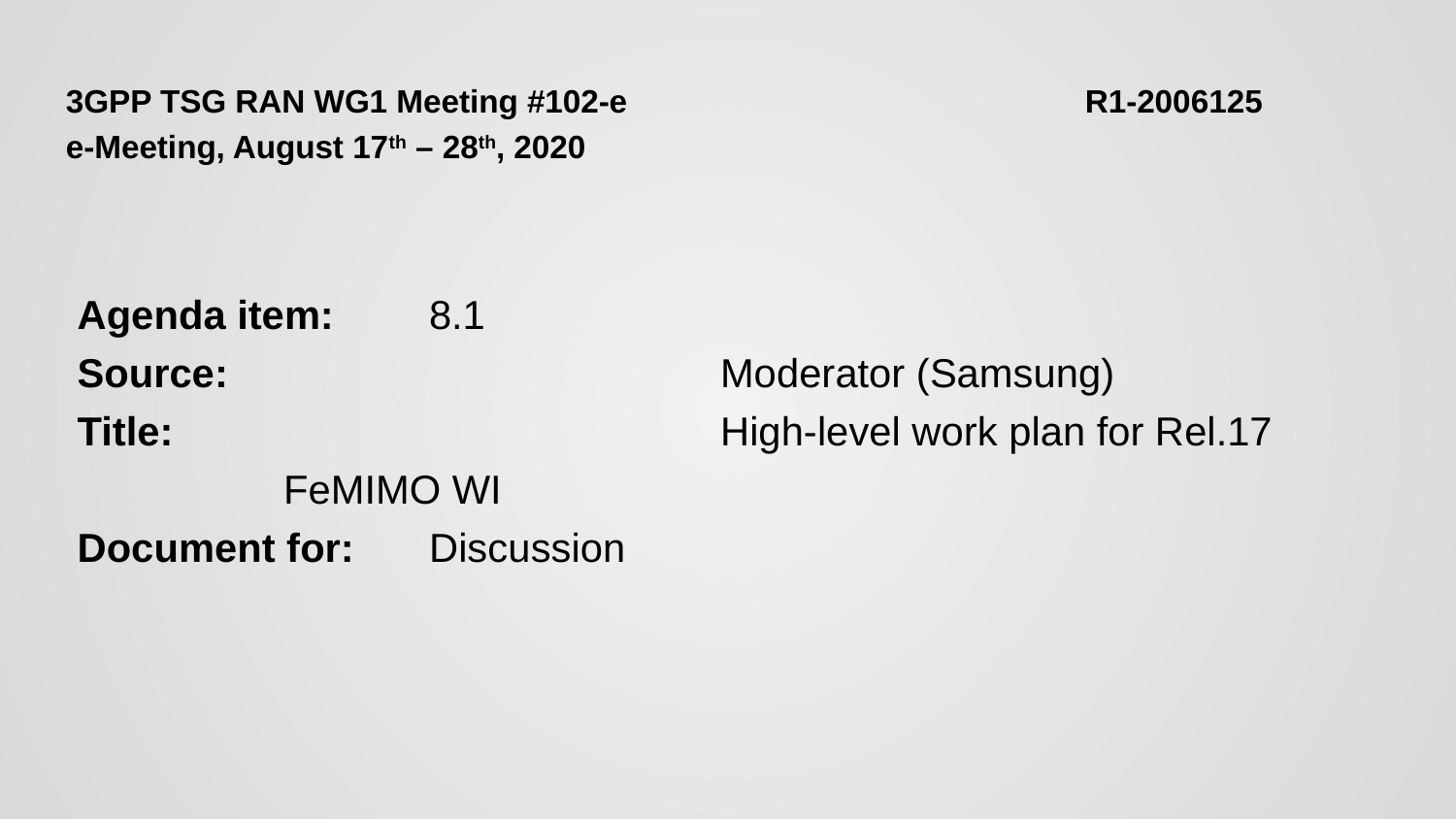

3GPP TSG RAN WG1 Meeting #102-e			R1-2006125
e-Meeting, August 17th – 28th, 2020
Agenda item:	8.1
Source: 				Moderator (Samsung)
Title: 				High-level work plan for Rel.17 FeMIMO WI
Document for:	Discussion